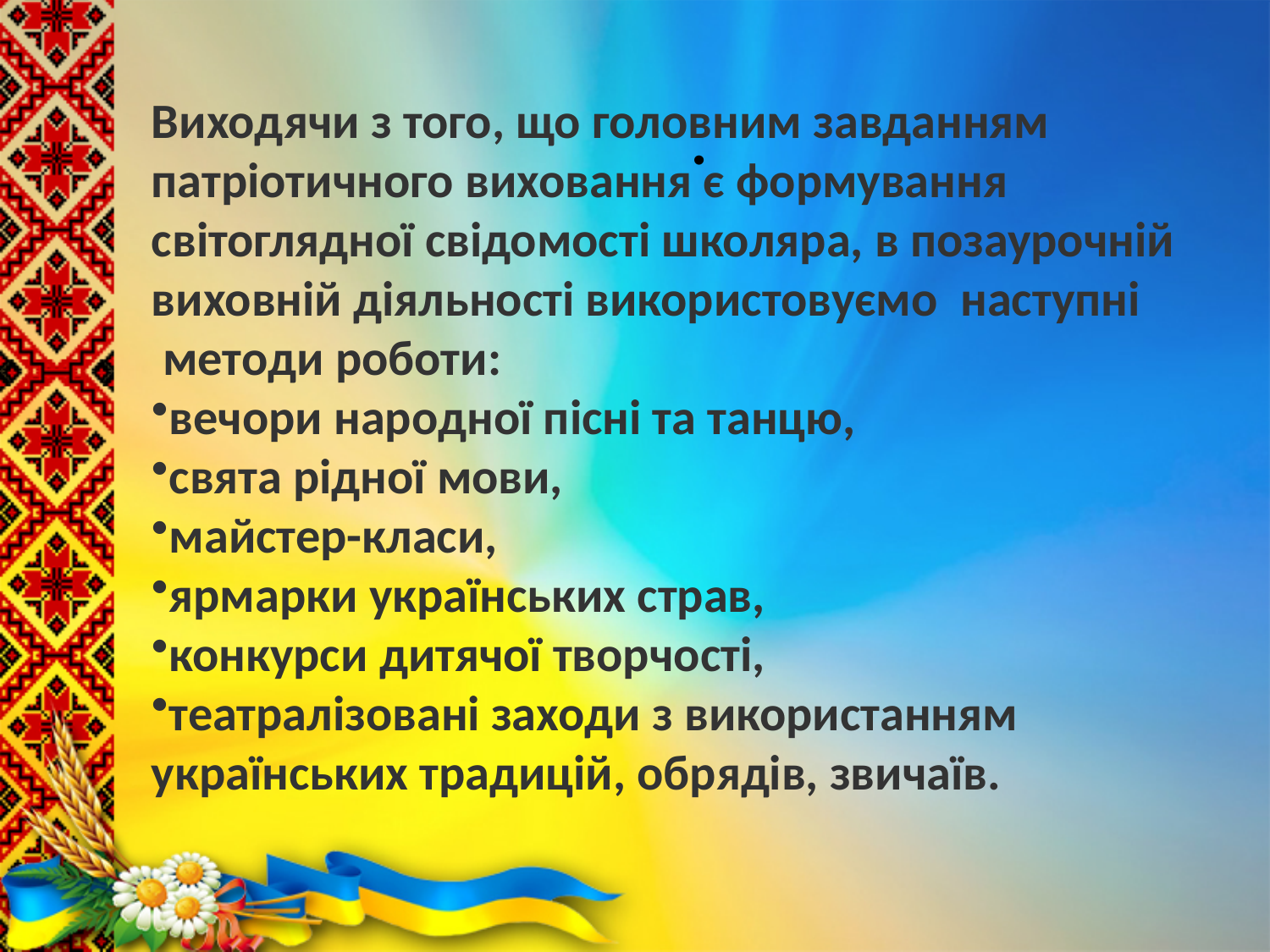

Виходячи з того, що головним завданням патріотичного виховання є формування світоглядної свідомості школяра, в позаурочній виховній діяльності використовуємо  наступні  методи роботи:
вечори народної пісні та танцю,
свята рідної мови,
майстер-класи,
ярмарки українських страв,
конкурси дитячої творчості,
театралізовані заходи з використанням українських традицій, обрядів, звичаїв.
.
#